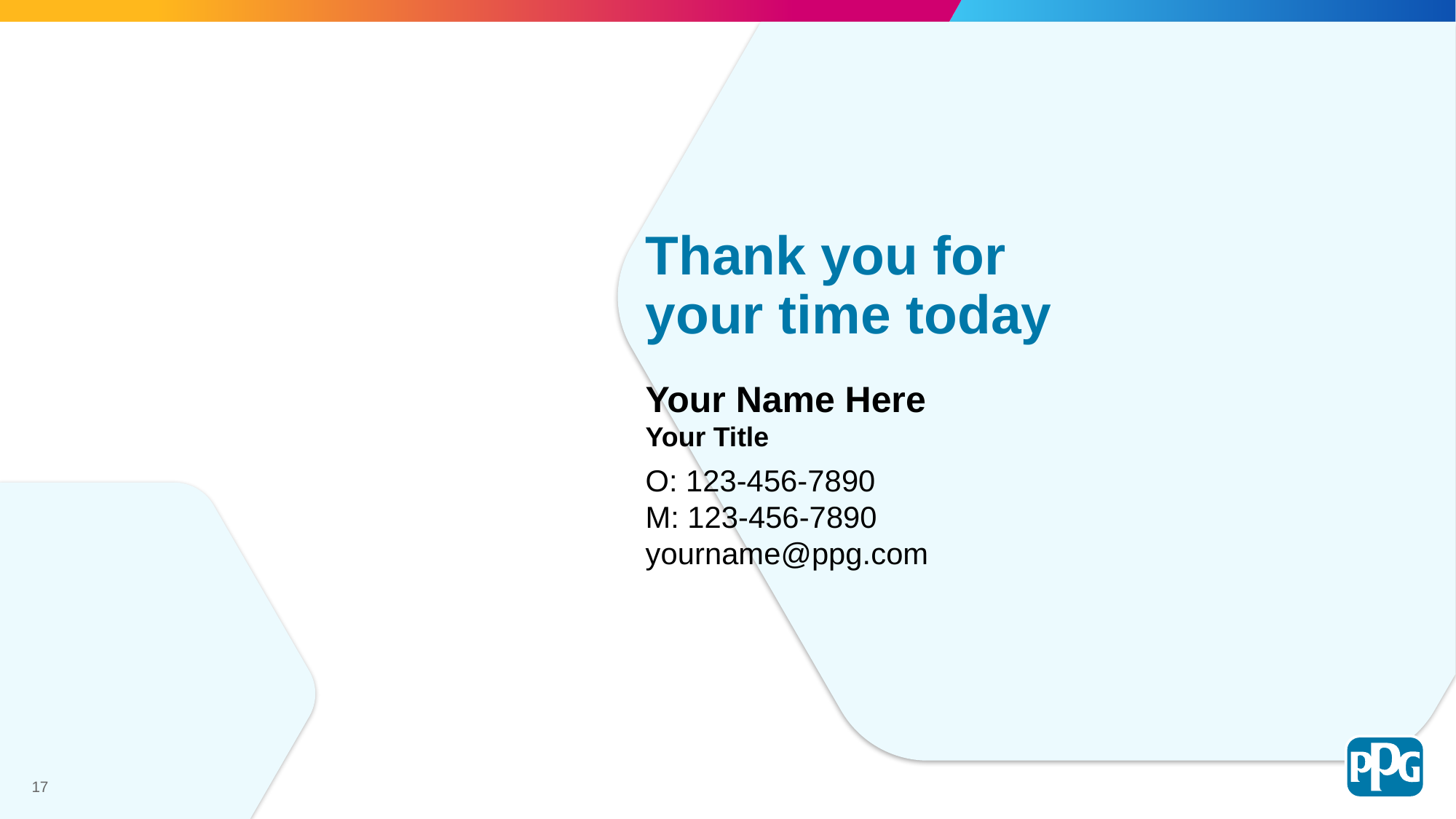

# Thank you for your time today
Your Name Here
Your Title
O: 123-456-7890
M: 123-456-7890
yourname@ppg.com
17